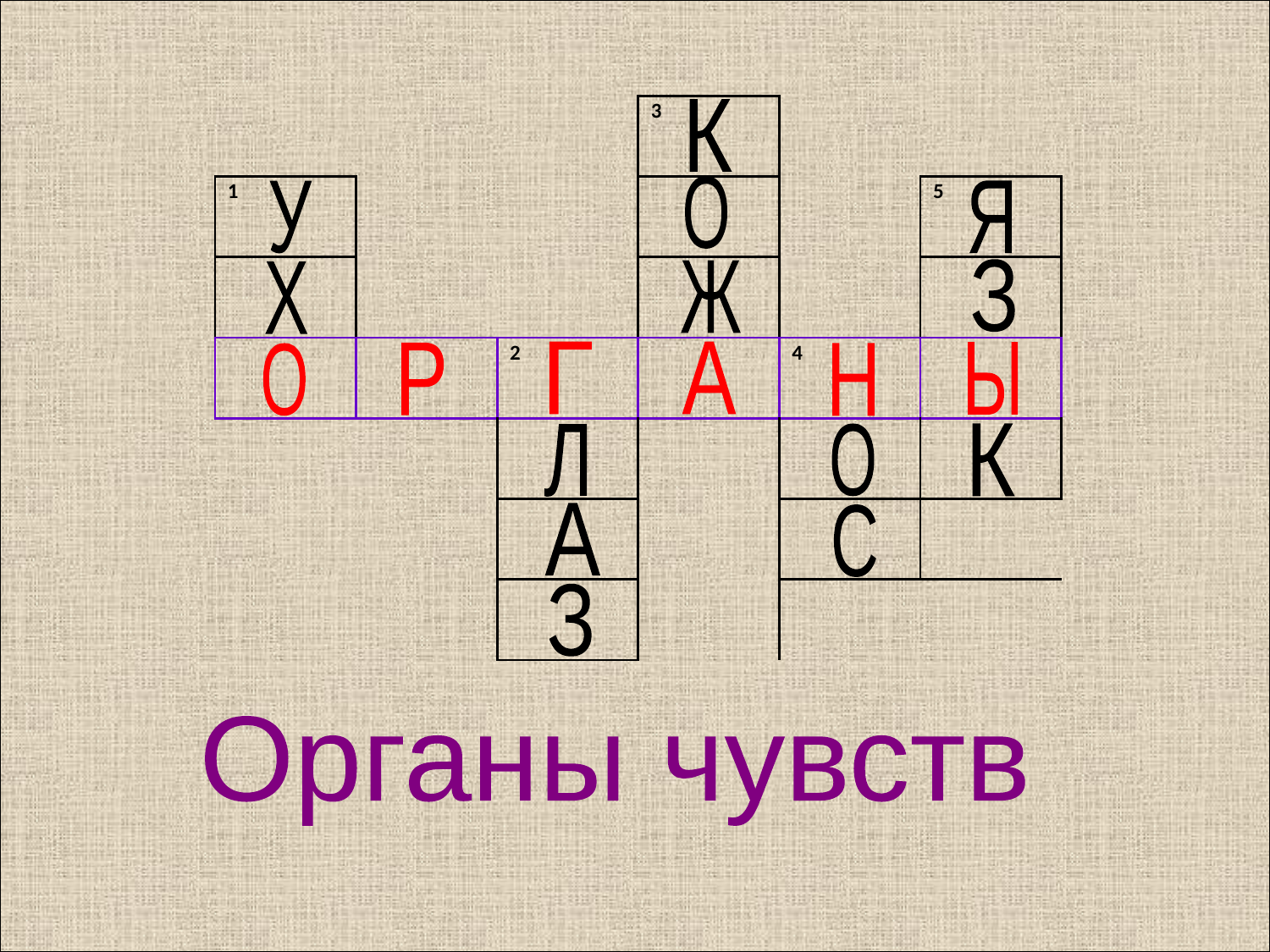

|  |  |  | 3 |  |  |
| --- | --- | --- | --- | --- | --- |
| 1 |  |  |  |  | 5 |
|  |  |  |  |  |  |
|  |  | 2 |  | 4 |  |
|  |  |  |  |  |  |
|  |  |  |  |  |  |
|  |  |  |  |  |  |
К
О
Я
У
З
Ж
Х
Г
А
Ы
Р
О
Н
О
К
Л
А
С
З
Органы чувств